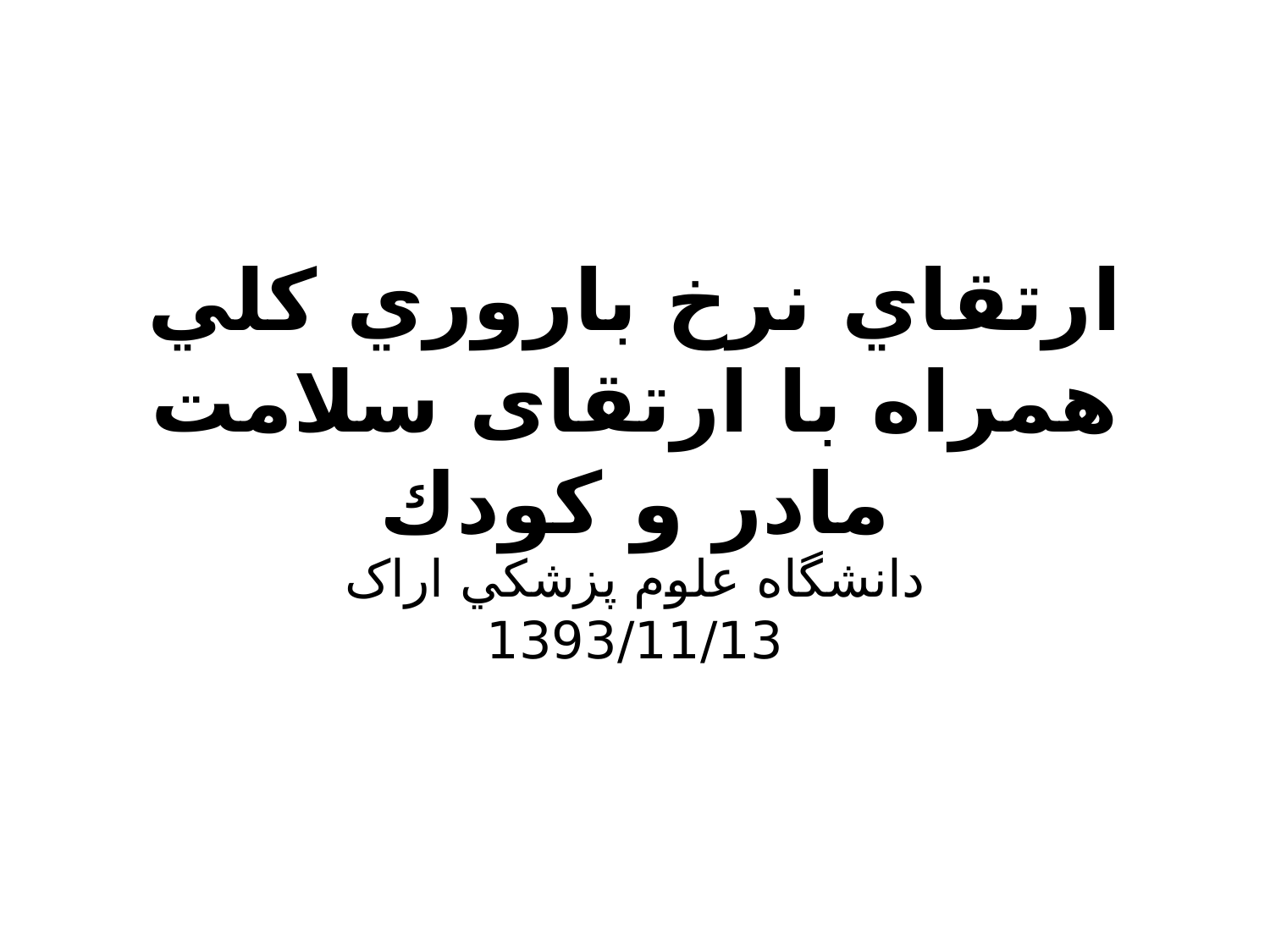

# ارتقاي نرخ باروري كلي همراه با ارتقای سلامت مادر و كودك
دانشگاه علوم پزشكي اراک 1393/11/13